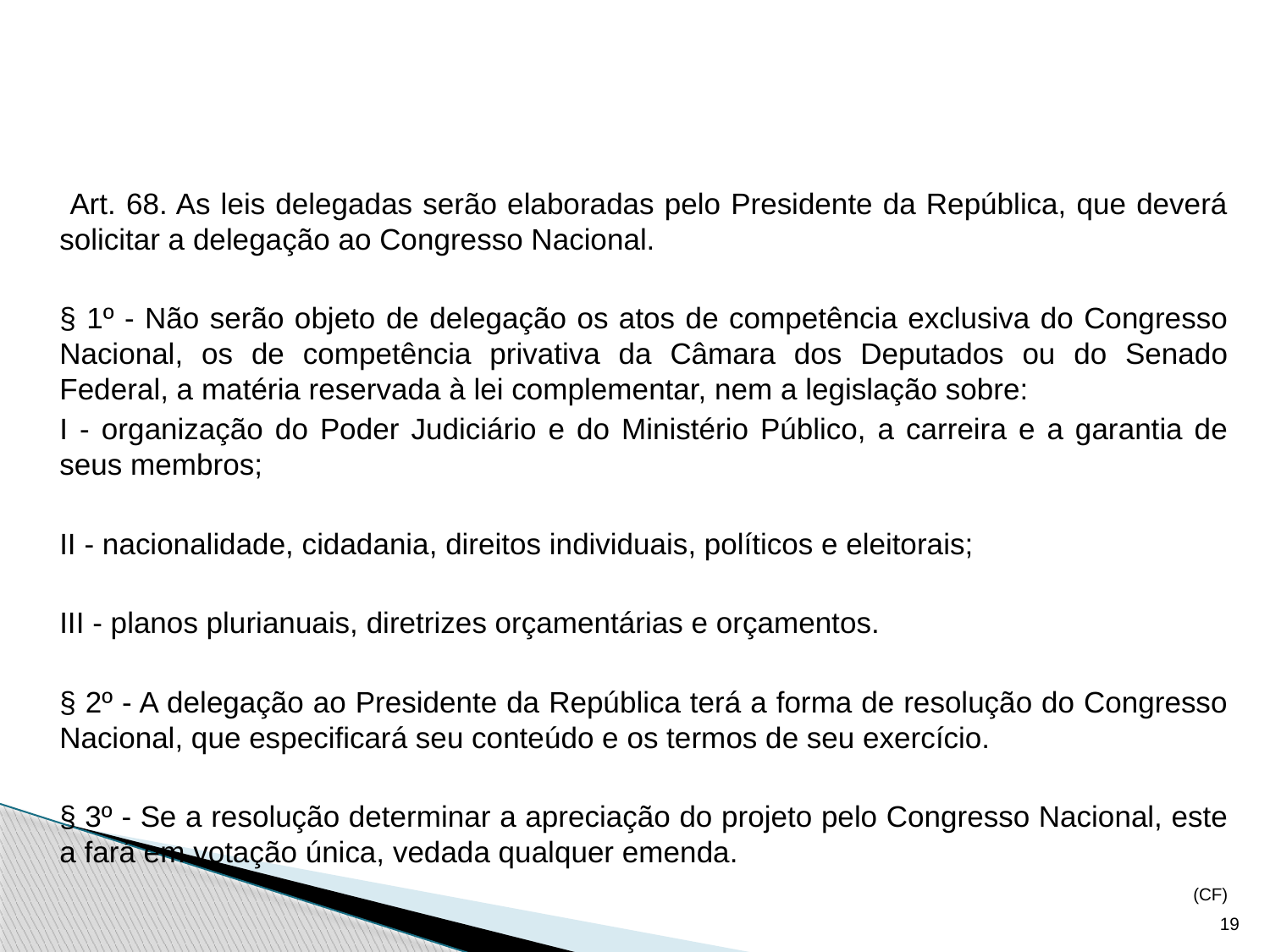

Art. 68. As leis delegadas serão elaboradas pelo Presidente da República, que deverá solicitar a delegação ao Congresso Nacional.

	§ 1º - Não serão objeto de delegação os atos de competência exclusiva do Congresso Nacional, os de competência privativa da Câmara dos Deputados ou do Senado Federal, a matéria reservada à lei complementar, nem a legislação sobre:
	I - organização do Poder Judiciário e do Ministério Público, a carreira e a garantia de seus membros;

	II - nacionalidade, cidadania, direitos individuais, políticos e eleitorais;

	III - planos plurianuais, diretrizes orçamentárias e orçamentos.

	§ 2º - A delegação ao Presidente da República terá a forma de resolução do Congresso Nacional, que especificará seu conteúdo e os termos de seu exercício.

	§ 3º - Se a resolução determinar a apreciação do projeto pelo Congresso Nacional, este a fará em votação única, vedada qualquer emenda.
(CF)

19